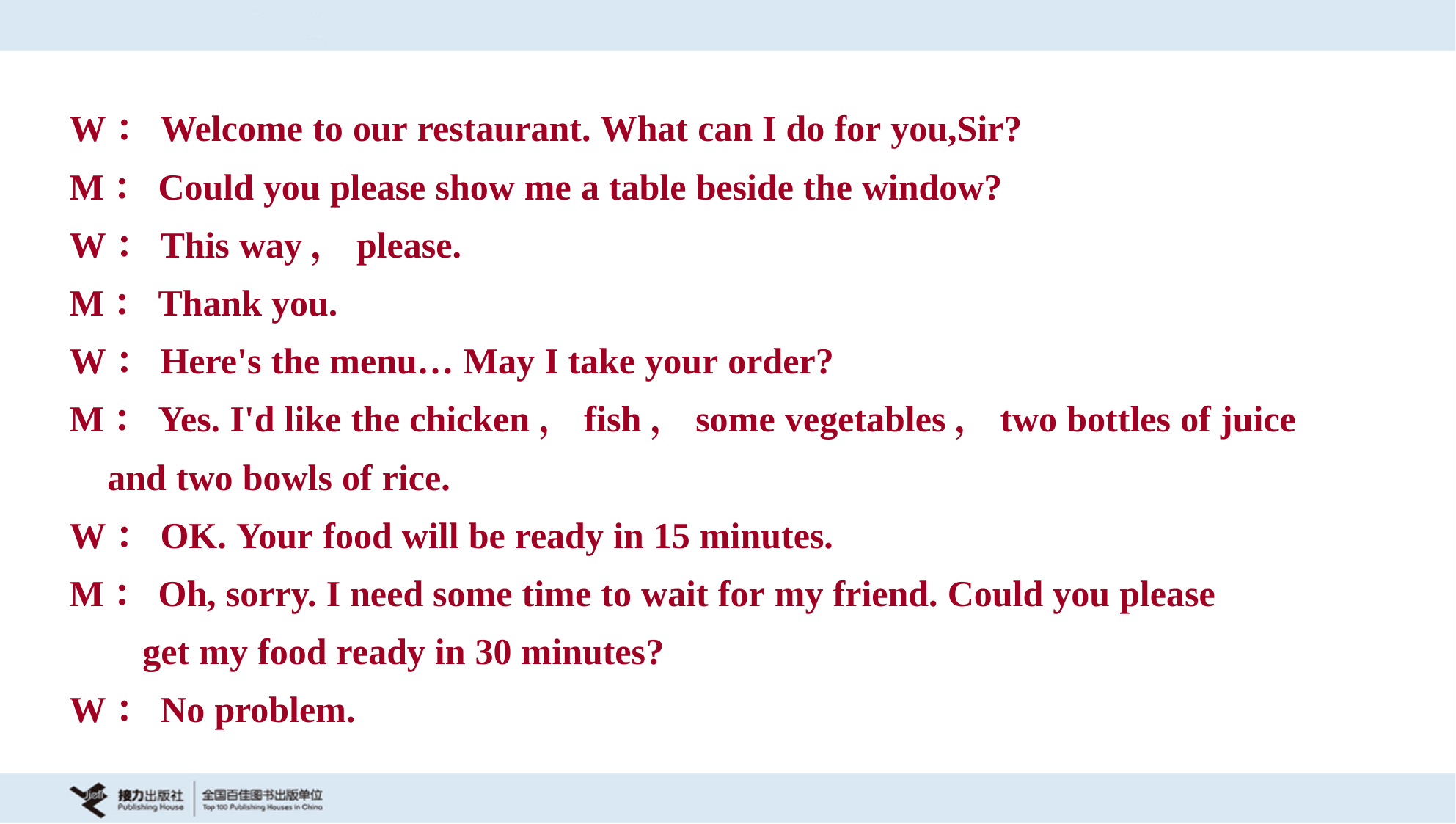

W：Welcome to our restaurant. What can I do for you,Sir?
M：Could you please show me a table beside the window?
W：This way，please.
M：Thank you.
W：Here's the menu… May I take your order?
M：Yes. I'd like the chicken，fish，some vegetables，two bottles of juice
    and two bowls of rice.
W：OK. Your food will be ready in 15 minutes.
M：Oh, sorry. I need some time to wait for my friend. Could you please
        get my food ready in 30 minutes?
W：No problem.